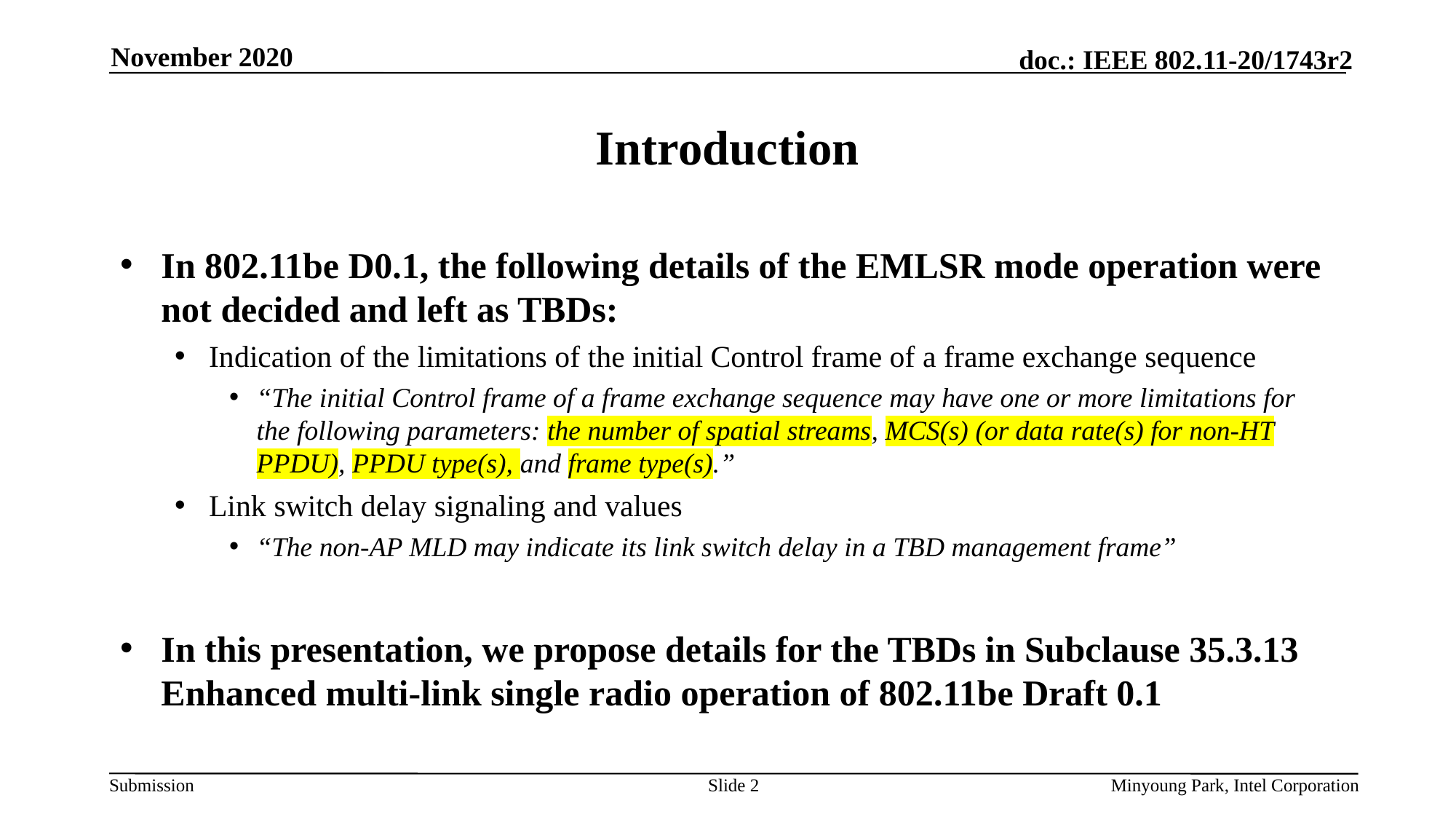

November 2020
# Introduction
In 802.11be D0.1, the following details of the EMLSR mode operation were not decided and left as TBDs:
Indication of the limitations of the initial Control frame of a frame exchange sequence
“The initial Control frame of a frame exchange sequence may have one or more limitations for the following parameters: the number of spatial streams, MCS(s) (or data rate(s) for non-HT PPDU), PPDU type(s), and frame type(s).”
Link switch delay signaling and values
“The non-AP MLD may indicate its link switch delay in a TBD management frame”

In this presentation, we propose details for the TBDs in Subclause 35.3.13 Enhanced multi-link single radio operation of 802.11be Draft 0.1

Slide 2
Minyoung Park, Intel Corporation